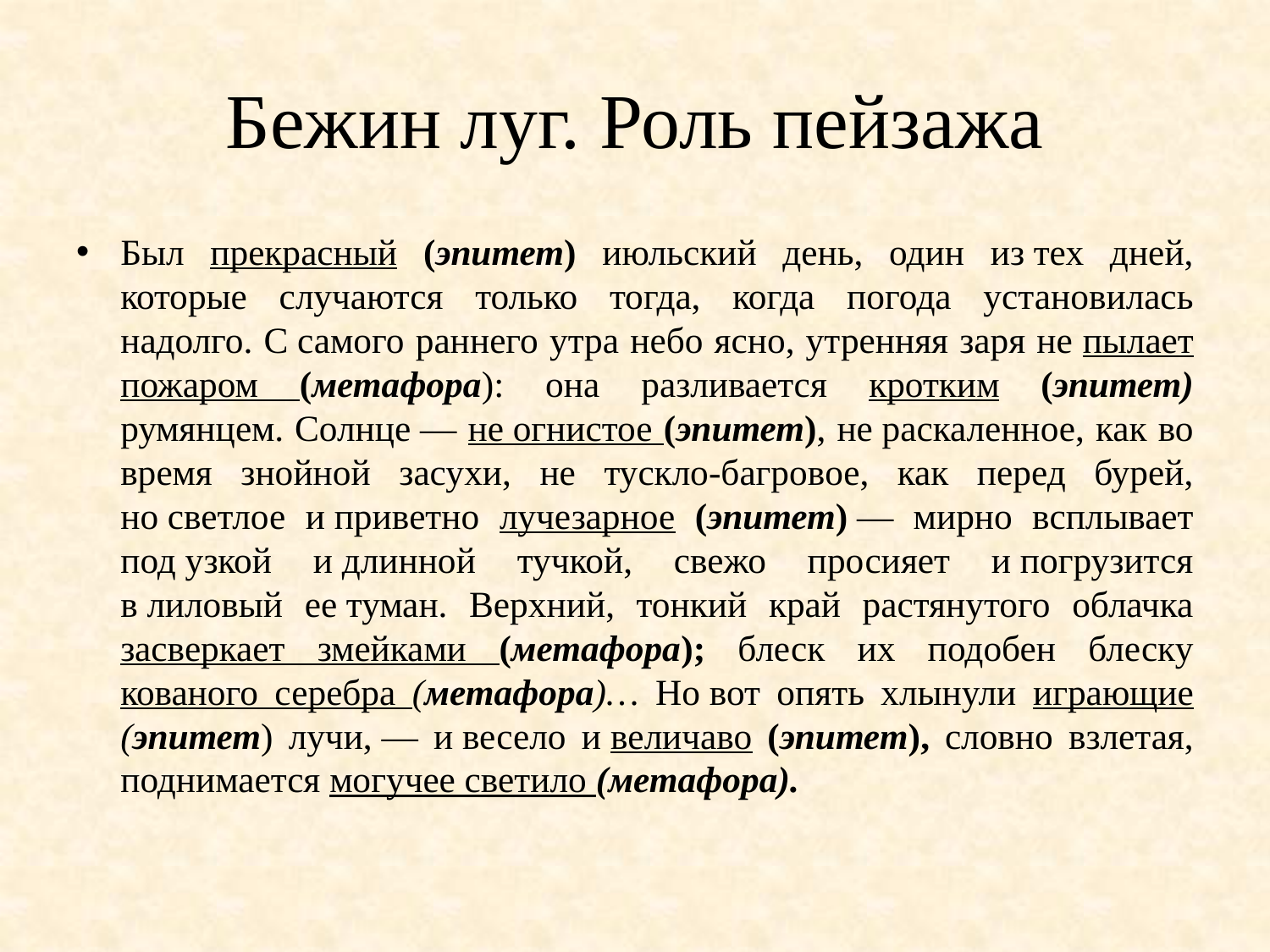

# Бежин луг. Роль пейзажа
Был прекрасный (эпитет) июльский день, один из тех дней, которые случаются только тогда, когда погода установилась надолго. С самого раннего утра небо ясно, утренняя заря не пылает пожаром (метафора): она разливается кротким (эпитет) румянцем. Солнце — не огнистое (эпитет), не раскаленное, как во время знойной засухи, не тускло-багровое, как перед бурей, но светлое и приветно лучезарное (эпитет) — мирно всплывает под узкой и длинной тучкой, свежо просияет и погрузится в лиловый ее туман. Верхний, тонкий край растянутого облачка засверкает змейками (метафора); блеск их подобен блеску кованого серебра (метафора)… Но вот опять хлынули играющие (эпитет) лучи, — и весело и величаво (эпитет), словно взлетая, поднимается могучее светило (метафора).